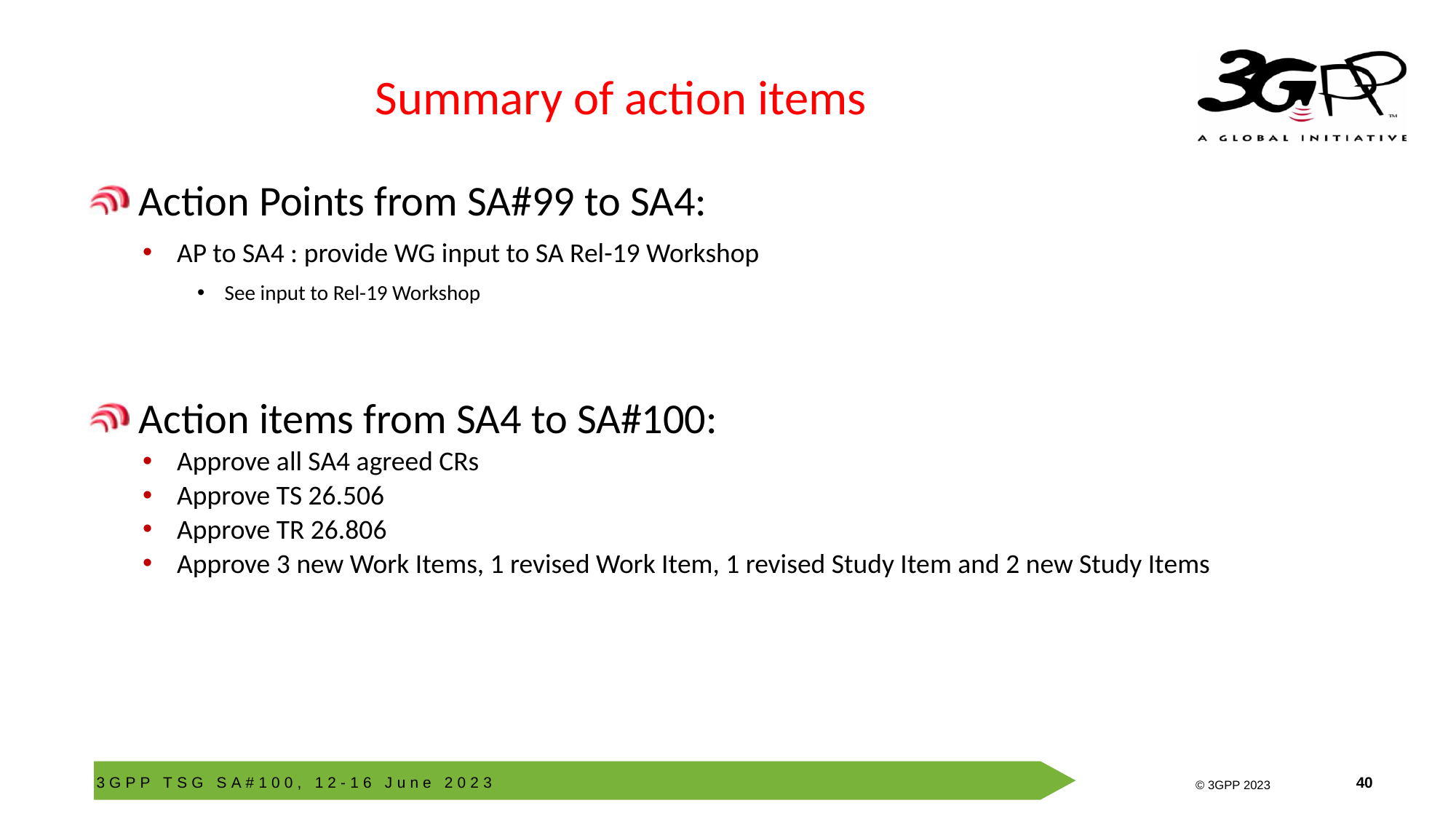

# Summary of action items
 Action Points from SA#99 to SA4:
AP to SA4 : provide WG input to SA Rel-19 Workshop
See input to Rel-19 Workshop

 Action items from SA4 to SA#100:
Approve all SA4 agreed CRs
Approve TS 26.506
Approve TR 26.806
Approve 3 new Work Items, 1 revised Work Item, 1 revised Study Item and 2 new Study Items